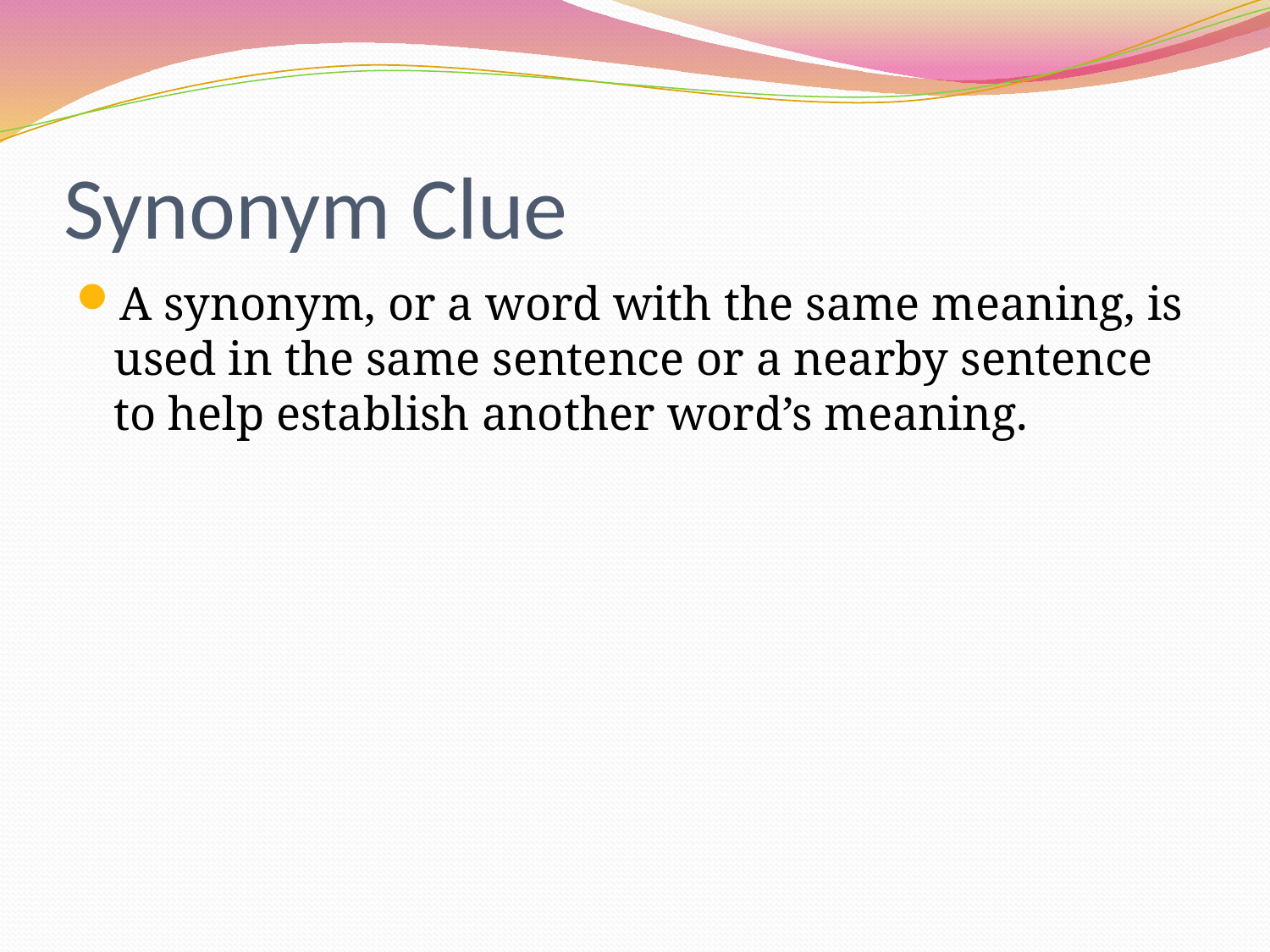

# Synonym Clue
A synonym, or a word with the same meaning, is used in the same sentence or a nearby sentence to help establish another word’s meaning.